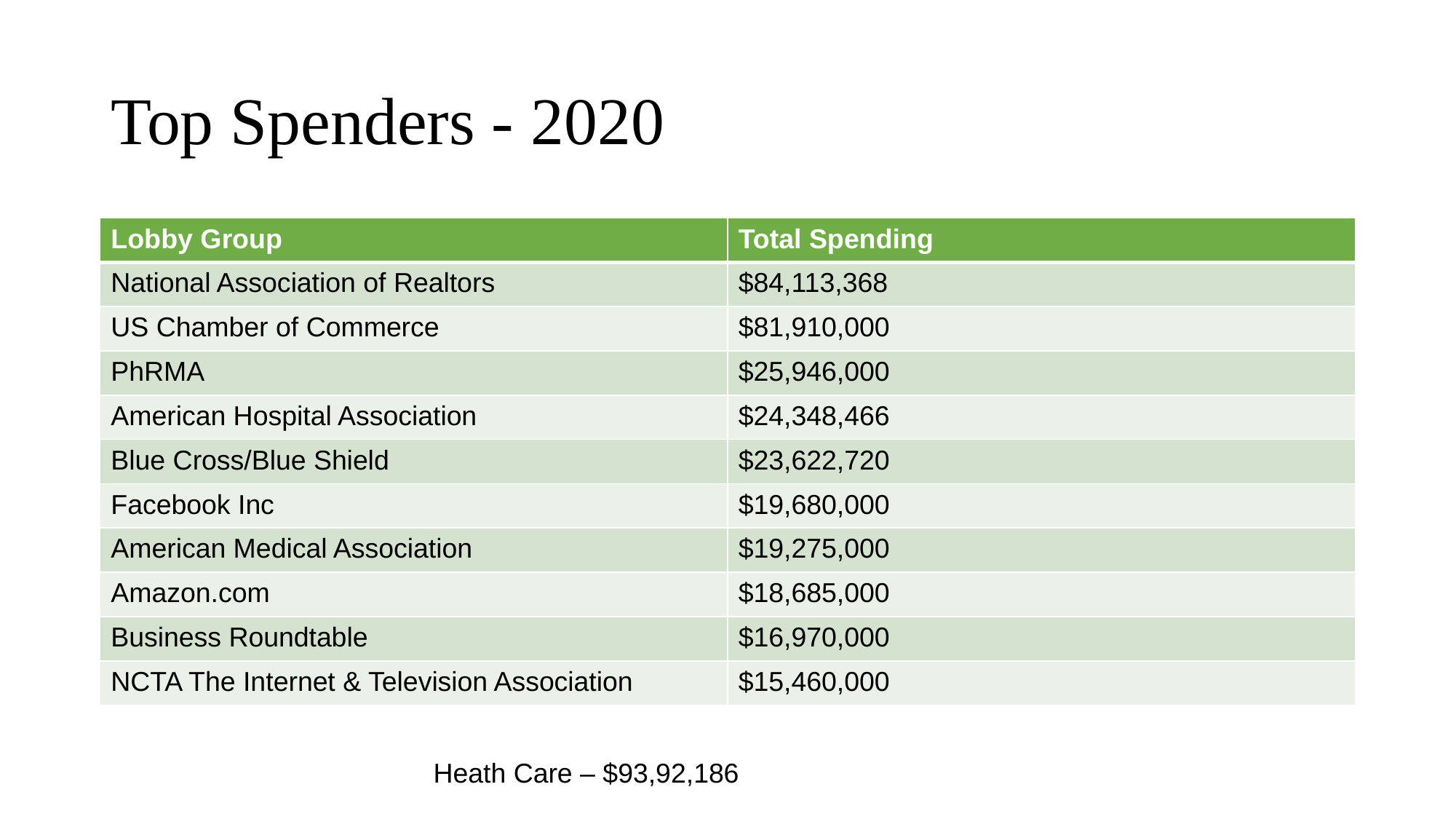

# Top Spenders - 2020
| Lobby Group | Total Spending |
| --- | --- |
| National Association of Realtors | $84,113,368 |
| US Chamber of Commerce | $81,910,000 |
| PhRMA | $25,946,000 |
| American Hospital Association | $24,348,466 |
| Blue Cross/Blue Shield | $23,622,720 |
| Facebook Inc | $19,680,000 |
| American Medical Association | $19,275,000 |
| Amazon.com | $18,685,000 |
| Business Roundtable | $16,970,000 |
| NCTA The Internet & Television Association | $15,460,000 |
Heath Care – $93,92,186